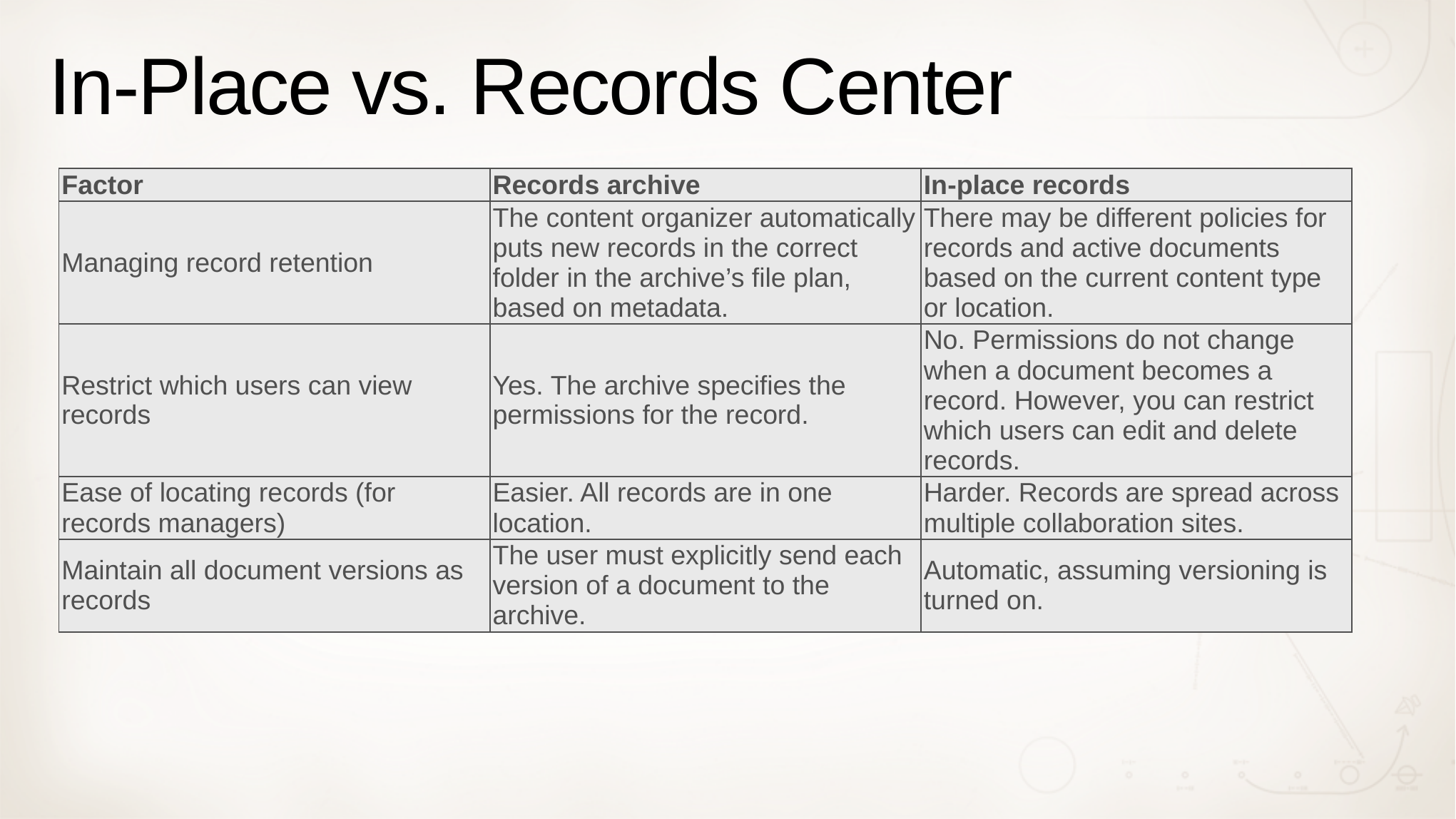

# In-Place vs. Records Center
| Factor | Records archive | In-place records |
| --- | --- | --- |
| Managing record retention | The content organizer automatically puts new records in the correct folder in the archive’s file plan, based on metadata. | There may be different policies for records and active documents based on the current content type or location. |
| Restrict which users can view records | Yes. The archive specifies the permissions for the record. | No. Permissions do not change when a document becomes a record. However, you can restrict which users can edit and delete records. |
| Ease of locating records (for records managers) | Easier. All records are in one location. | Harder. Records are spread across multiple collaboration sites. |
| Maintain all document versions as records | The user must explicitly send each version of a document to the archive. | Automatic, assuming versioning is turned on. |